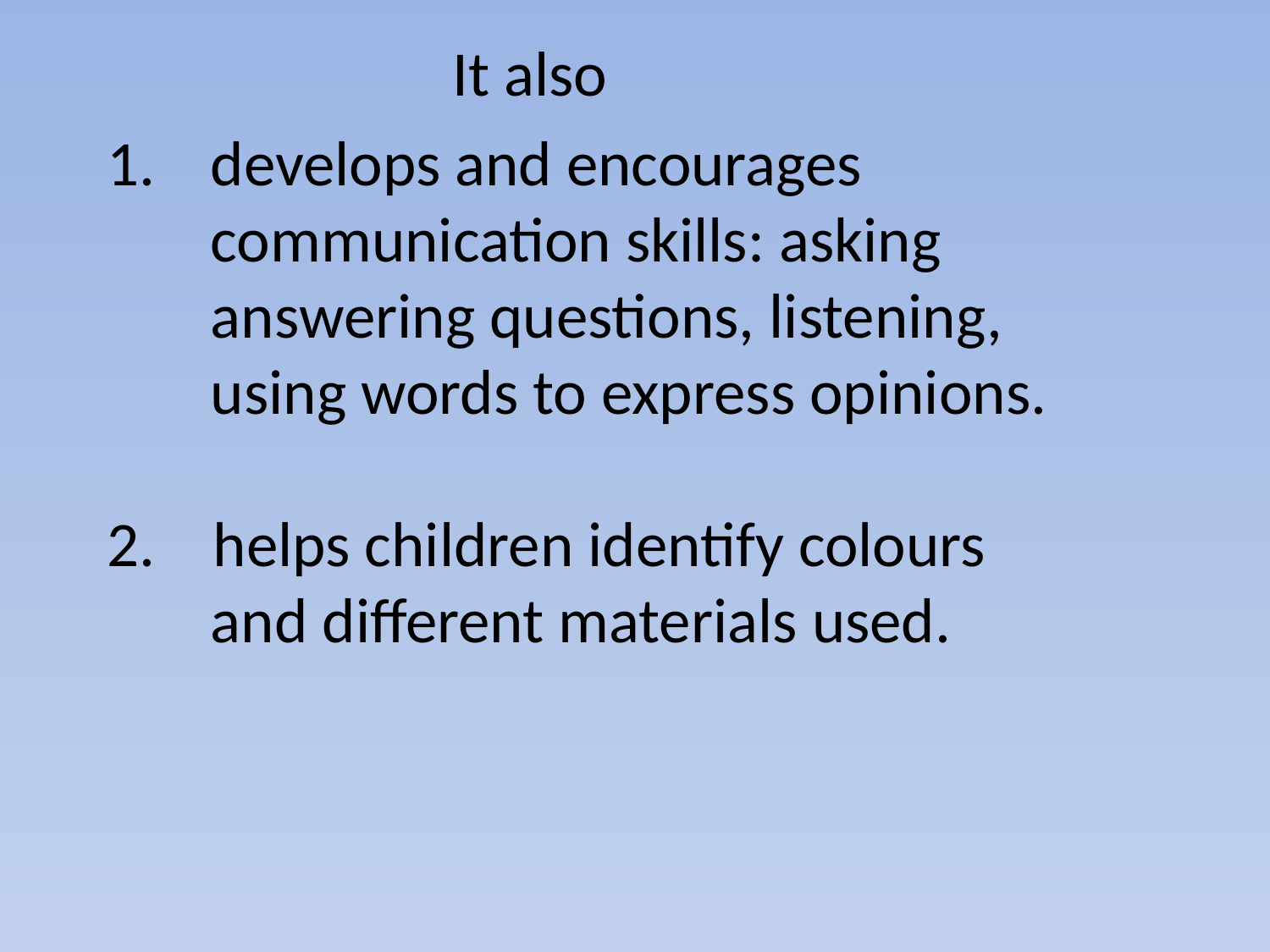

It also
develops and encourages communication skills: asking answering questions, listening, using words to express opinions.

2.    helps children identify colours and different materials used.